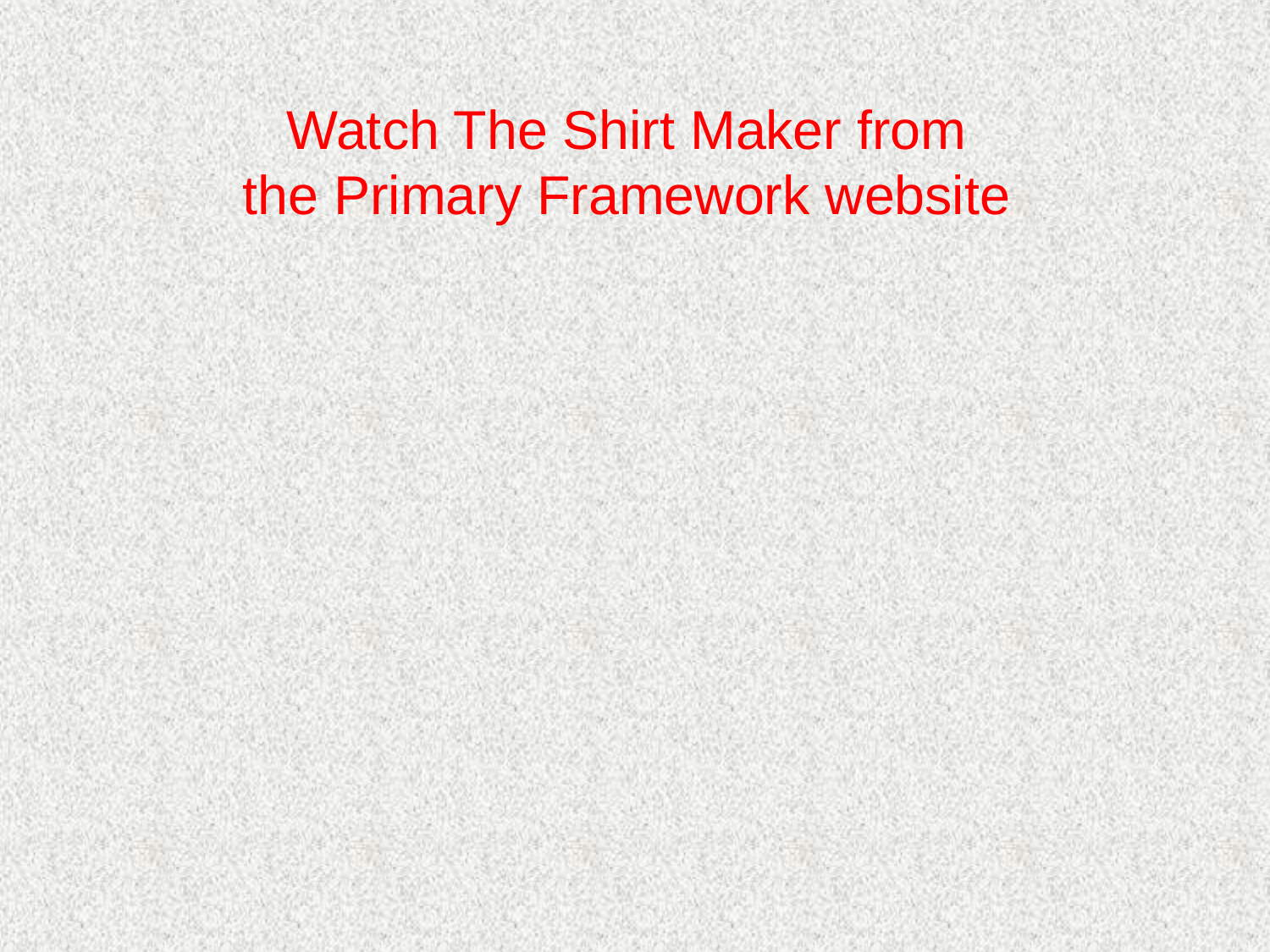

# Watch The Shirt Maker from the Primary Framework website